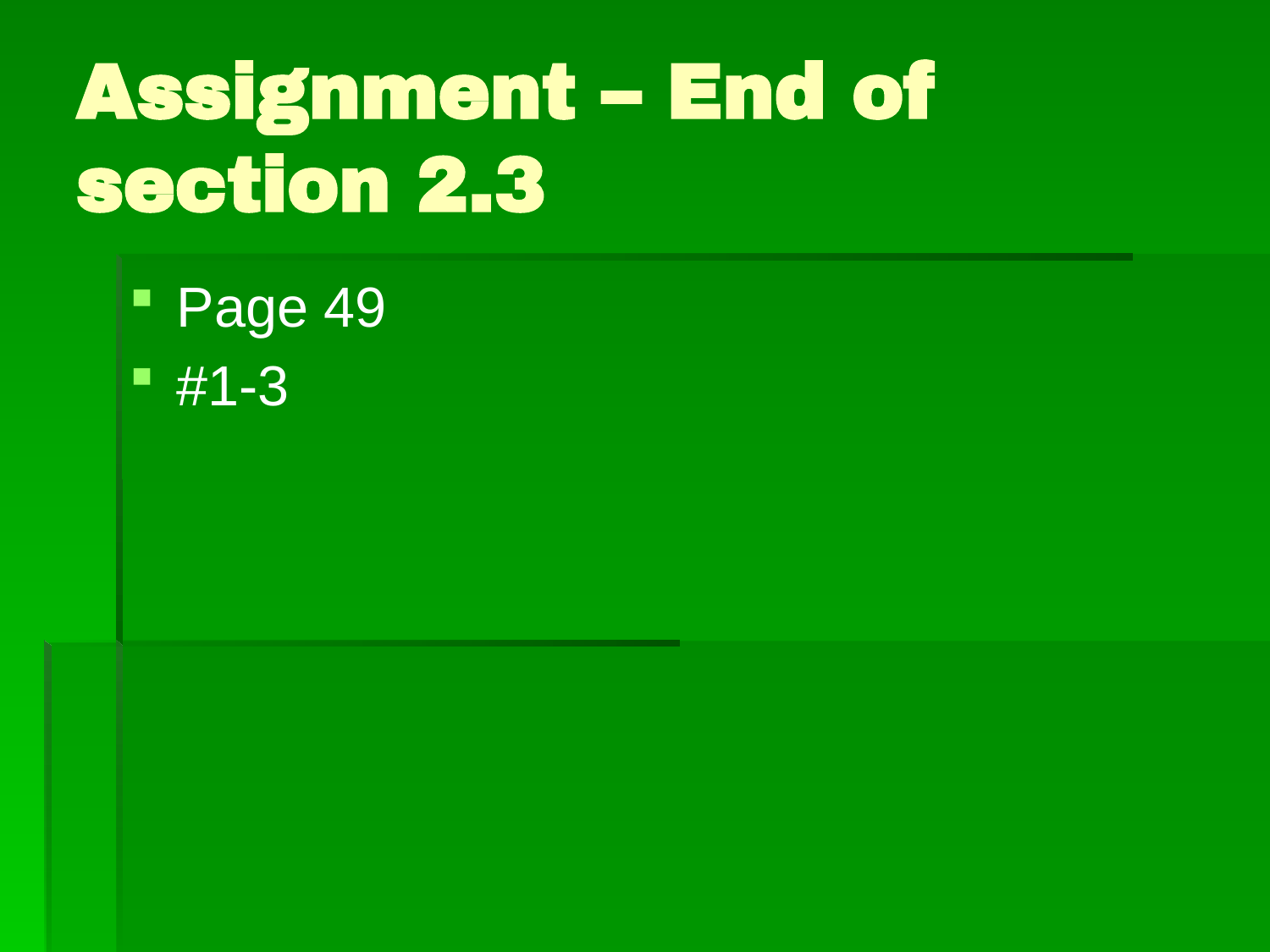

# Assignment – End of section 2.3
Page 49
#1-3